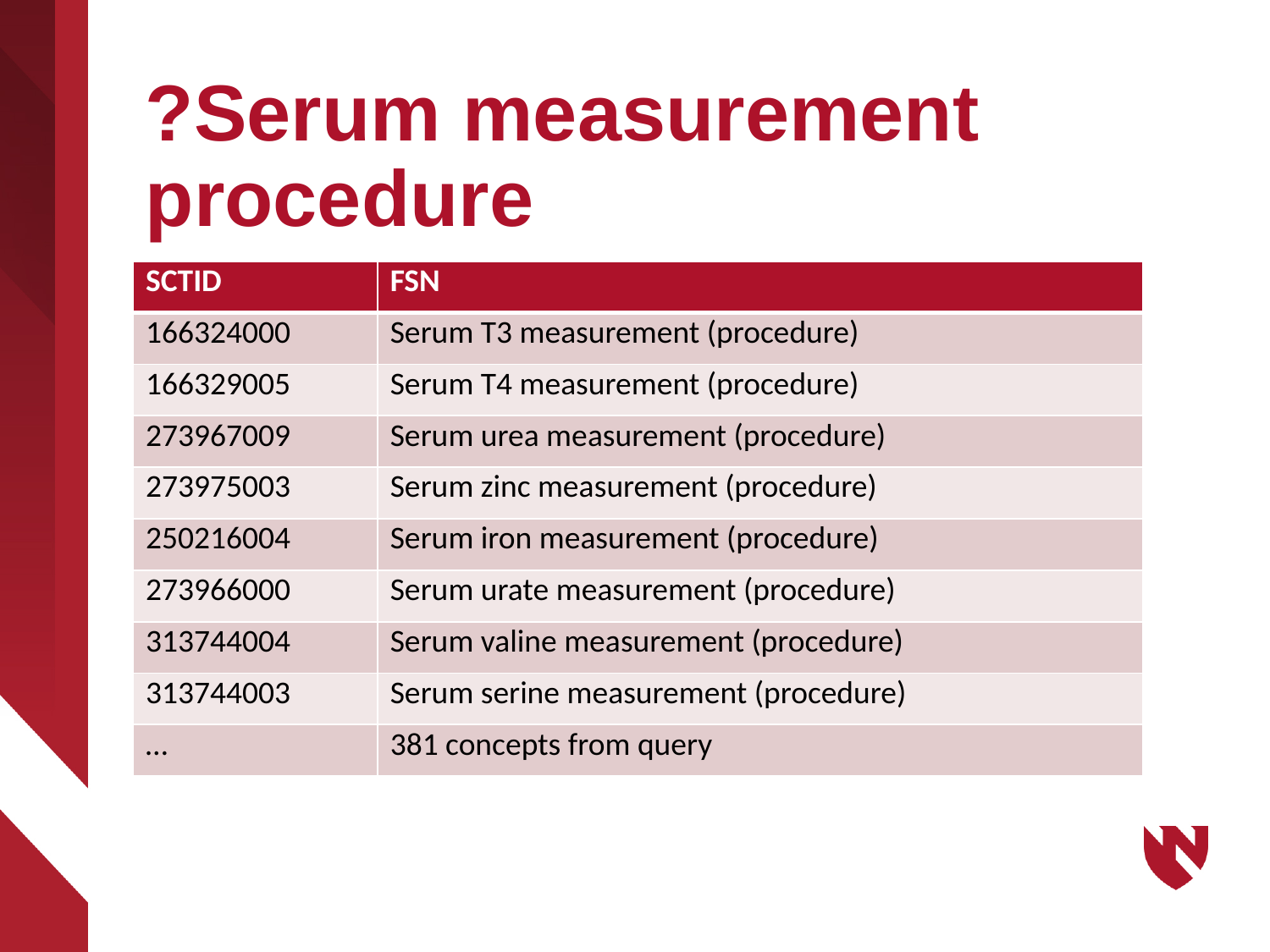

# ?Serum measurement procedure
| SCTID | FSN |
| --- | --- |
| 166324000 | Serum T3 measurement (procedure) |
| 166329005 | Serum T4 measurement (procedure) |
| 273967009 | Serum urea measurement (procedure) |
| 273975003 | Serum zinc measurement (procedure) |
| 250216004 | Serum iron measurement (procedure) |
| 273966000 | Serum urate measurement (procedure) |
| 313744004 | Serum valine measurement (procedure) |
| 313744003 | Serum serine measurement (procedure) |
| … | 381 concepts from query |